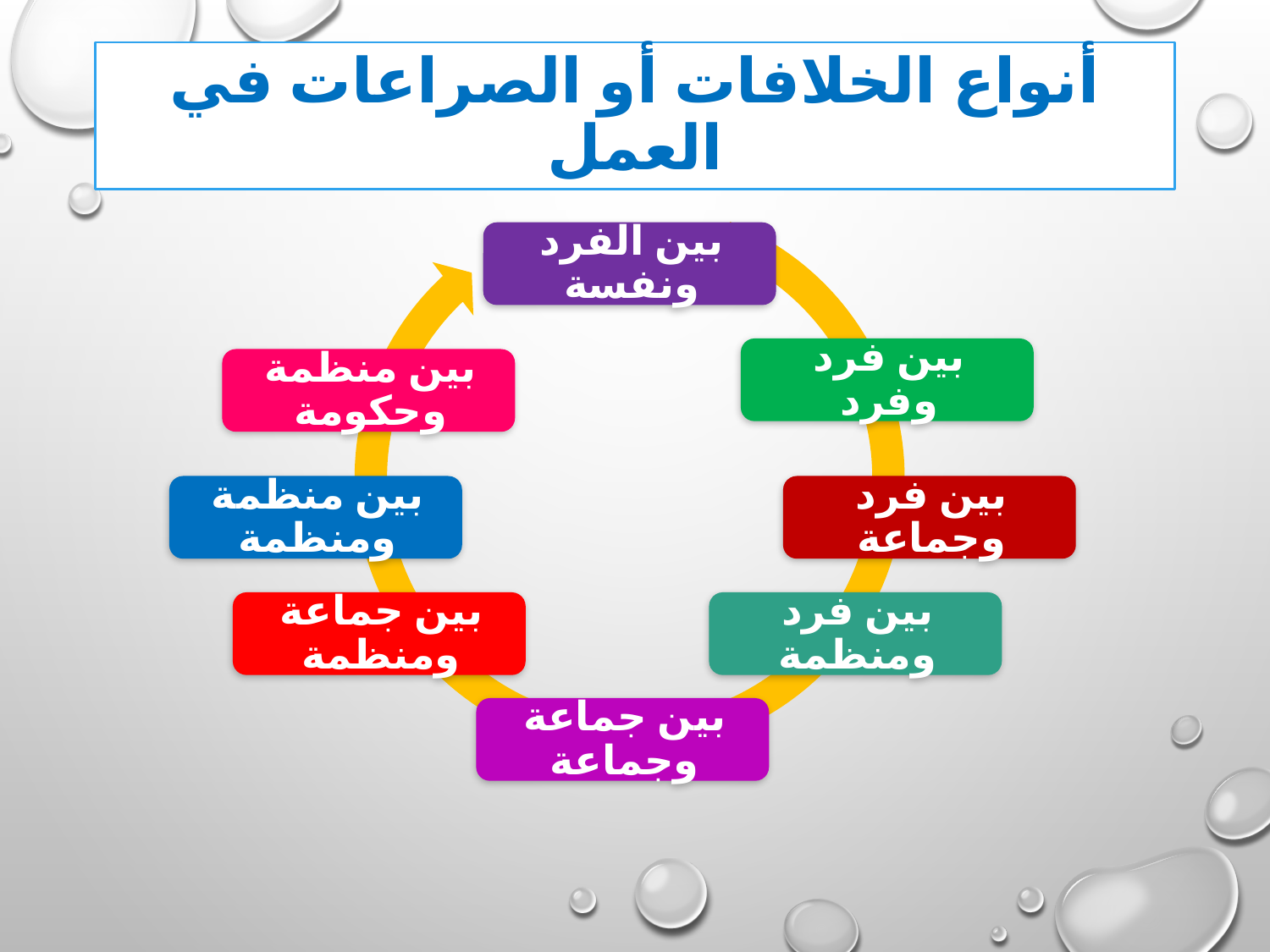

# أنواع الخلافات أو الصراعات في العمل
بين الفرد ونفسة
بين فرد وفرد
بين فرد وجماعة
بين فرد ومنظمة
بين جماعة وجماعة
بين جماعة ومنظمة
بين منظمة ومنظمة
بين منظمة وحكومة